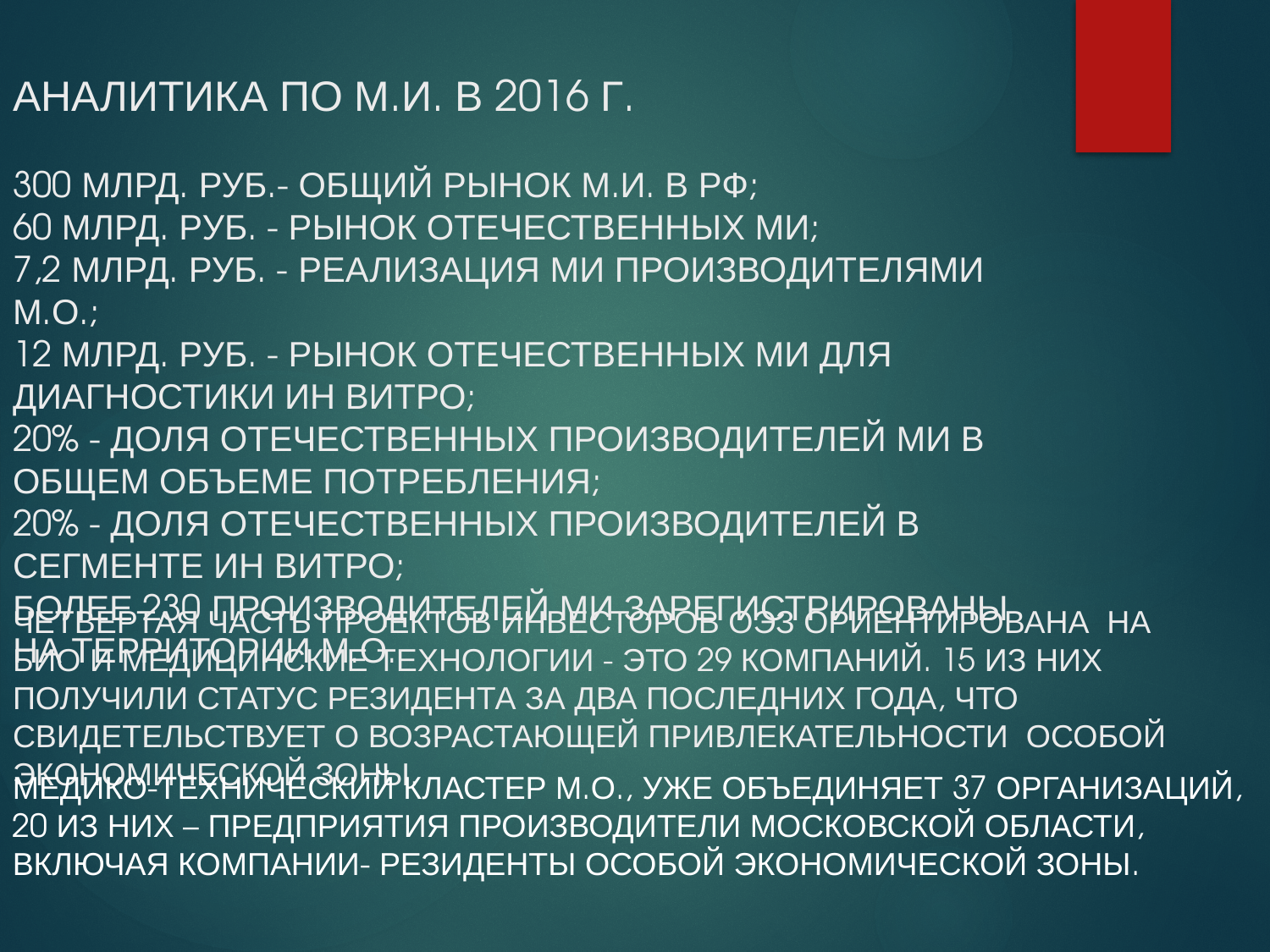

# АНАЛИТИКА ПО М.И. В 2016 г. 300 млрд. руб.- общий рынок М.И. В РФ; 60 млрд. руб. - рынок отечественных МИ; 7,2 млрд. руб. - реализация МИ производителями М.О.; 12 млрд. руб. - рынок отечественных МИ для диагностики ин витро; 20% - доля отечественных производителей МИ в общем объеме потребления; 20% - доля отечественных производителей в сегменте ин витро; Более 230 производителей МИ зарегистрированы на территории М.О.

Четвертая часть проектов инвесторов ОЭЗ ориентирована  на  био и медицинские технологии - это 29 компаний. 15 из них получили статус резидента за два последних года, что свидетельствует о возрастающей привлекательности  особой экономической зоны.
Медико-технический кластер М.О., уже объединяет 37 организаций, 20 из них – предприятия производители Московской области, включая компании- резиденты особой экономической зоны.